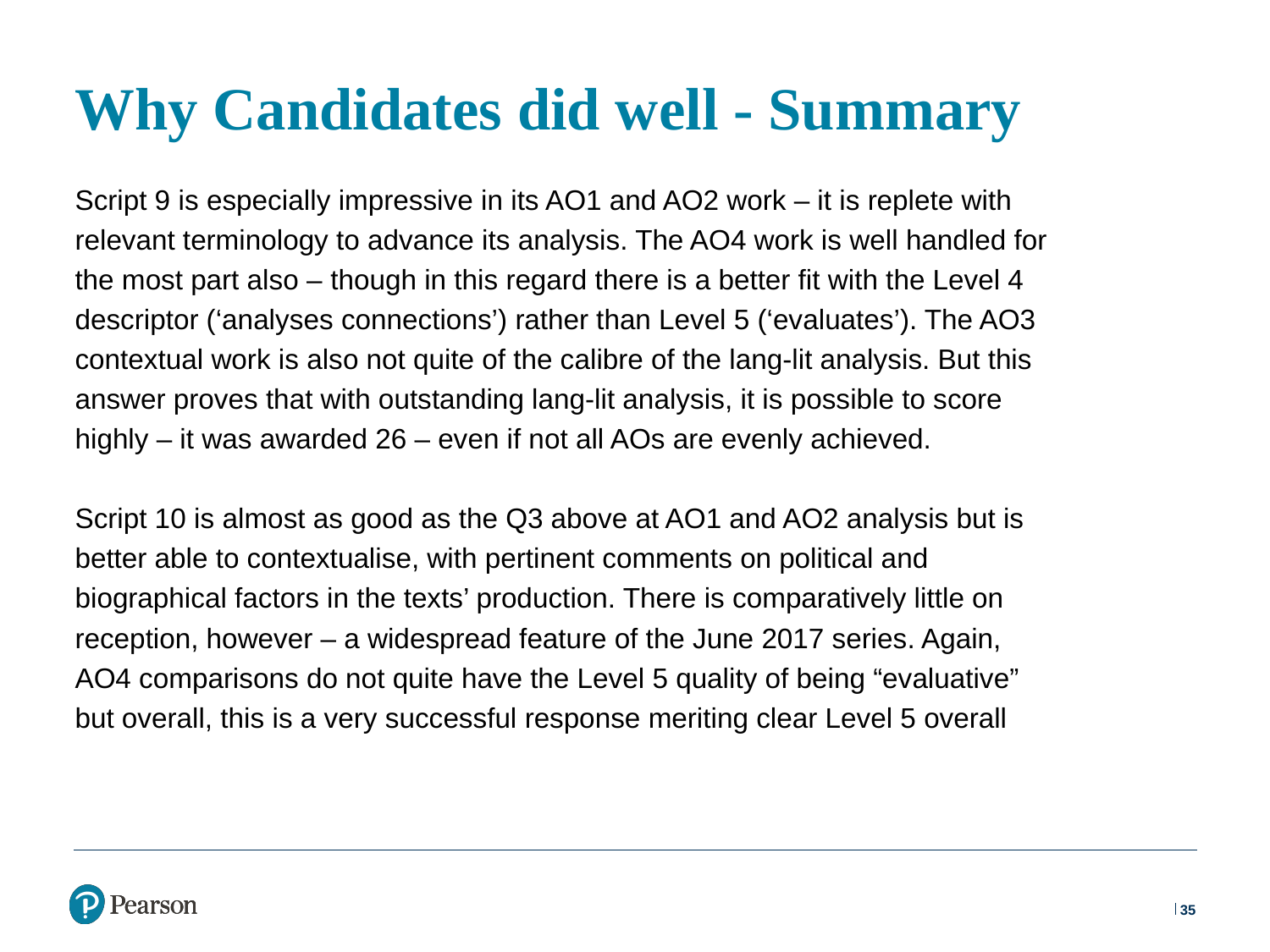

# Why Candidates did well - Summary
Script 9 is especially impressive in its AO1 and AO2 work – it is replete with relevant terminology to advance its analysis. The AO4 work is well handled for the most part also – though in this regard there is a better fit with the Level 4 descriptor (‘analyses connections’) rather than Level 5 (‘evaluates’). The AO3 contextual work is also not quite of the calibre of the lang-lit analysis. But this answer proves that with outstanding lang-lit analysis, it is possible to score highly – it was awarded 26 – even if not all AOs are evenly achieved.

Script 10 is almost as good as the Q3 above at AO1 and AO2 analysis but is better able to contextualise, with pertinent comments on political and biographical factors in the texts’ production. There is comparatively little on reception, however – a widespread feature of the June 2017 series. Again, AO4 comparisons do not quite have the Level 5 quality of being “evaluative” but overall, this is a very successful response meriting clear Level 5 overall
35